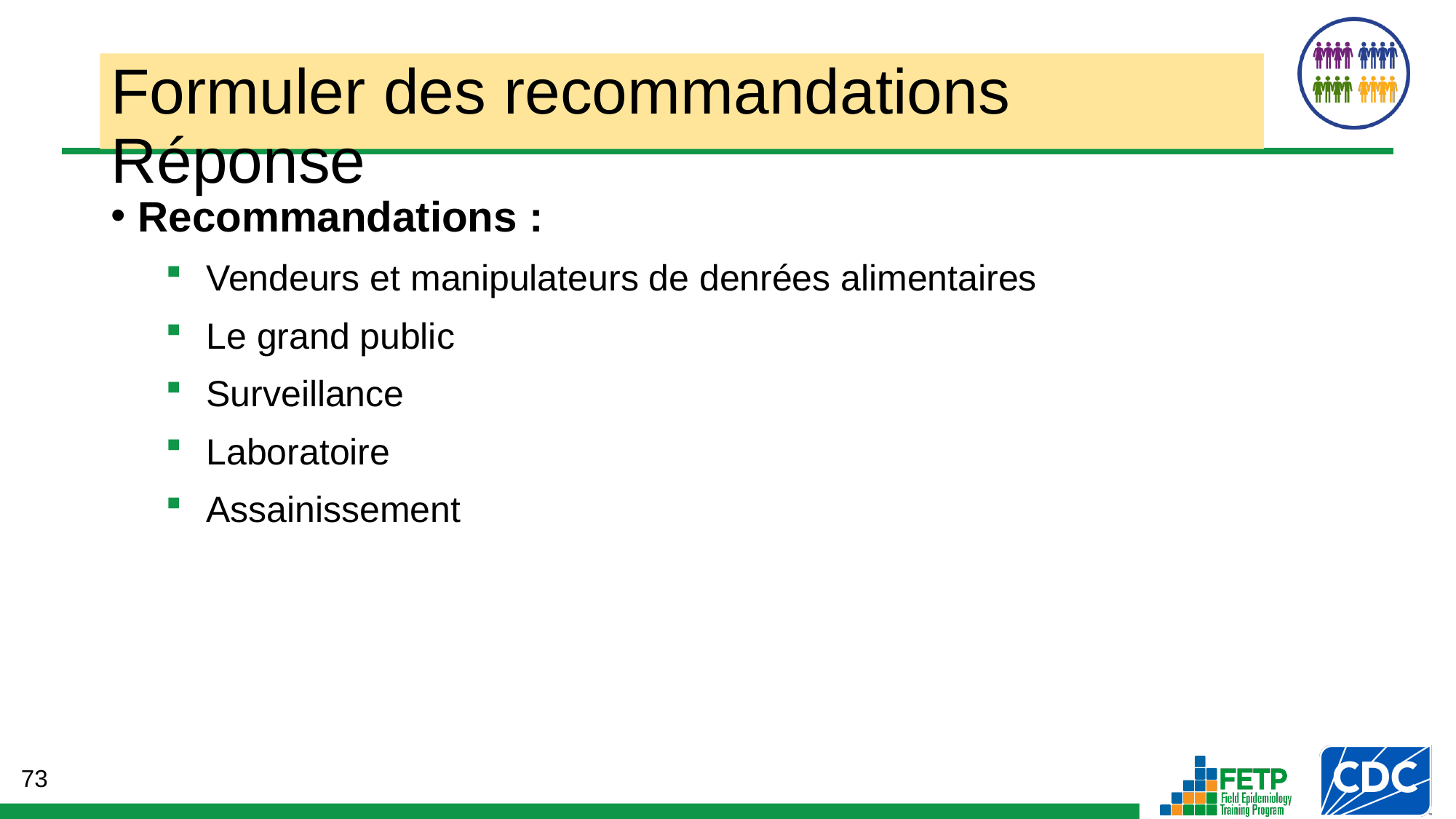

# Formuler des recommandations Réponse
Recommandations :
Vendeurs et manipulateurs de denrées alimentaires
Le grand public
Surveillance
Laboratoire
Assainissement